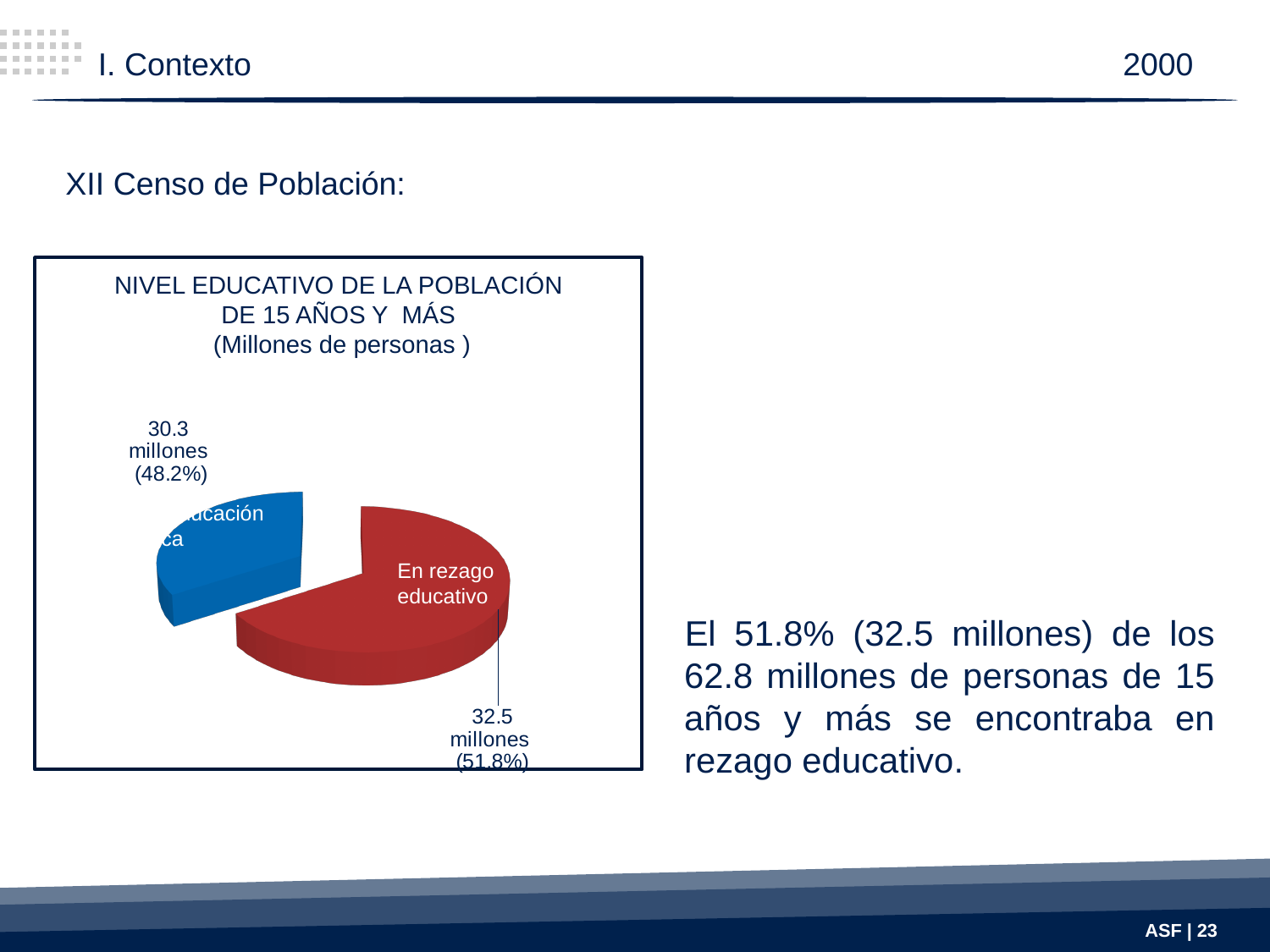

I. Contexto
 2000

XII Censo de Población:

NIVEL EDUCATIVO DE LA POBLACIÓN
DE 15 AÑOS Y  MÁS
(Millones de personas )

[unsupported chart]

Con educación básica
En rezago educativo
El 51.8% (32.5 millones) de los 62.8 millones de personas de 15 años y más se encontraba en rezago educativo.
ASF | 23